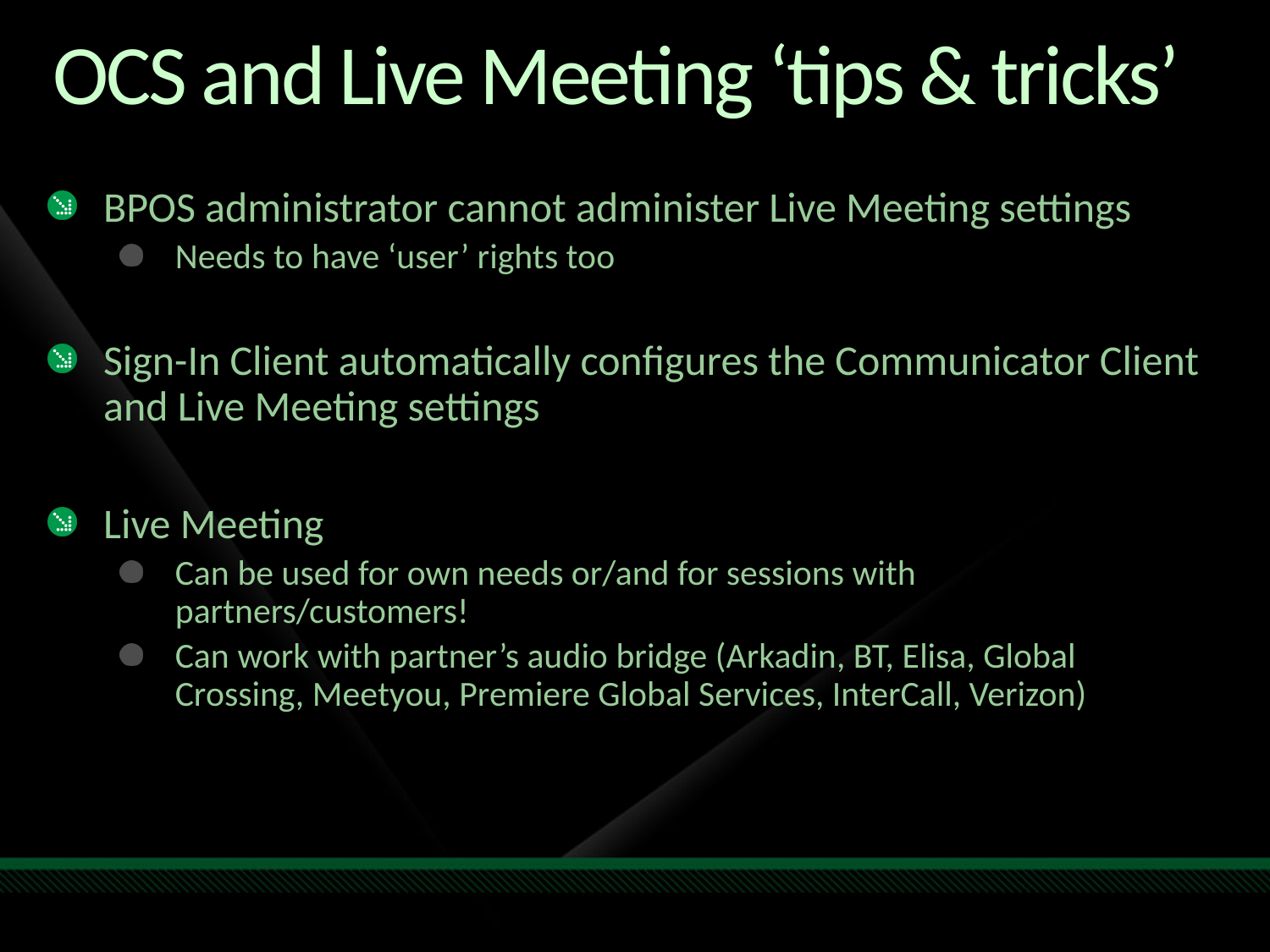

# OCS and Live Meeting ‘tips & tricks’
BPOS administrator cannot administer Live Meeting settings
Needs to have ‘user’ rights too

Sign-In Client automatically configures the Communicator Client and Live Meeting settings

Live Meeting
Can be used for own needs or/and for sessions with partners/customers!
Can work with partner’s audio bridge (Arkadin, BT, Elisa, Global Crossing, Meetyou, Premiere Global Services, InterCall, Verizon)